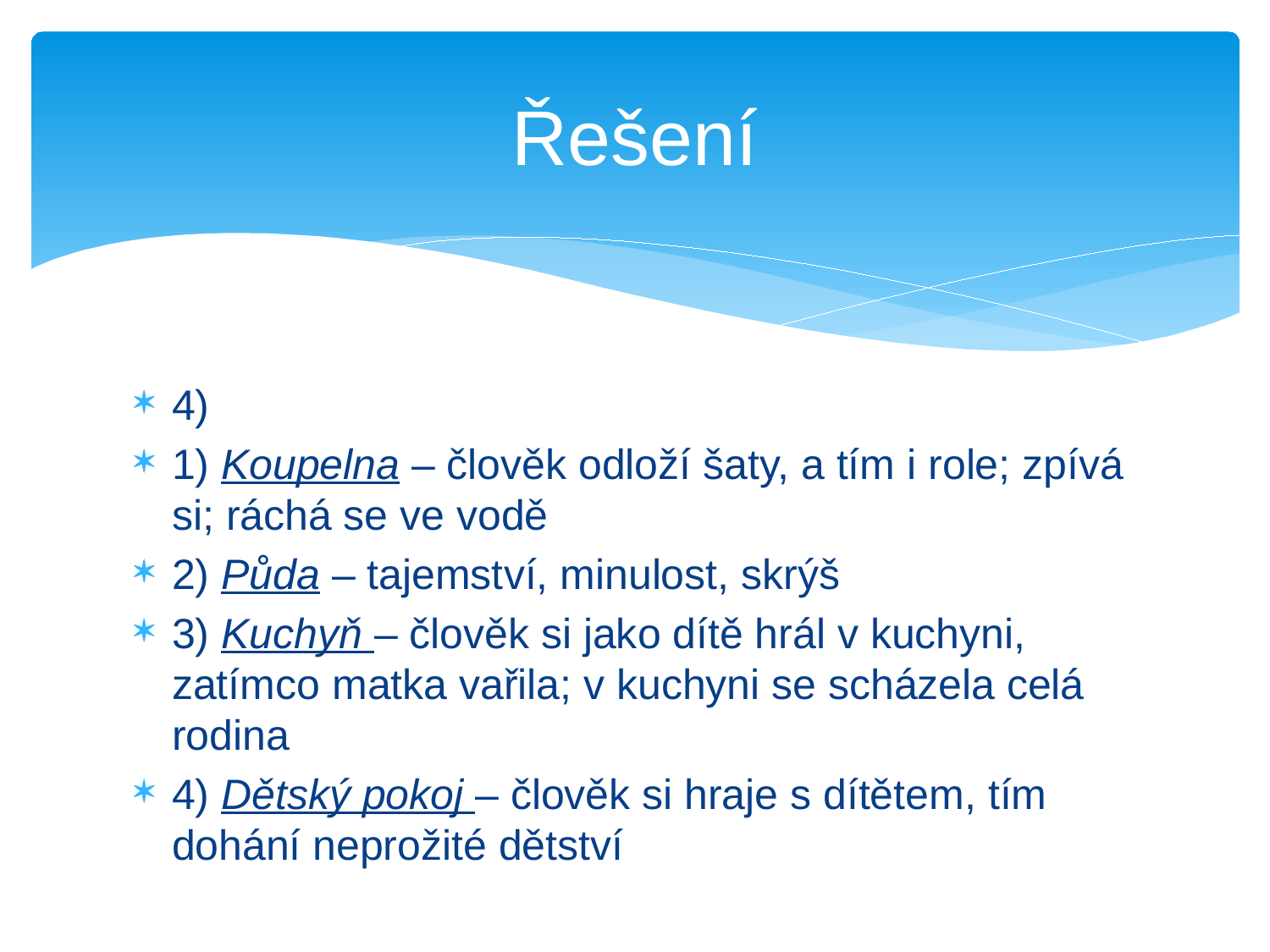

# Řešení
4)
1) Koupelna – člověk odloží šaty, a tím i role; zpívá si; ráchá se ve vodě
2) Půda – tajemství, minulost, skrýš
3) Kuchyň – člověk si jako dítě hrál v kuchyni, zatímco matka vařila; v kuchyni se scházela celá rodina
4) Dětský pokoj – člověk si hraje s dítětem, tím dohání neprožité dětství